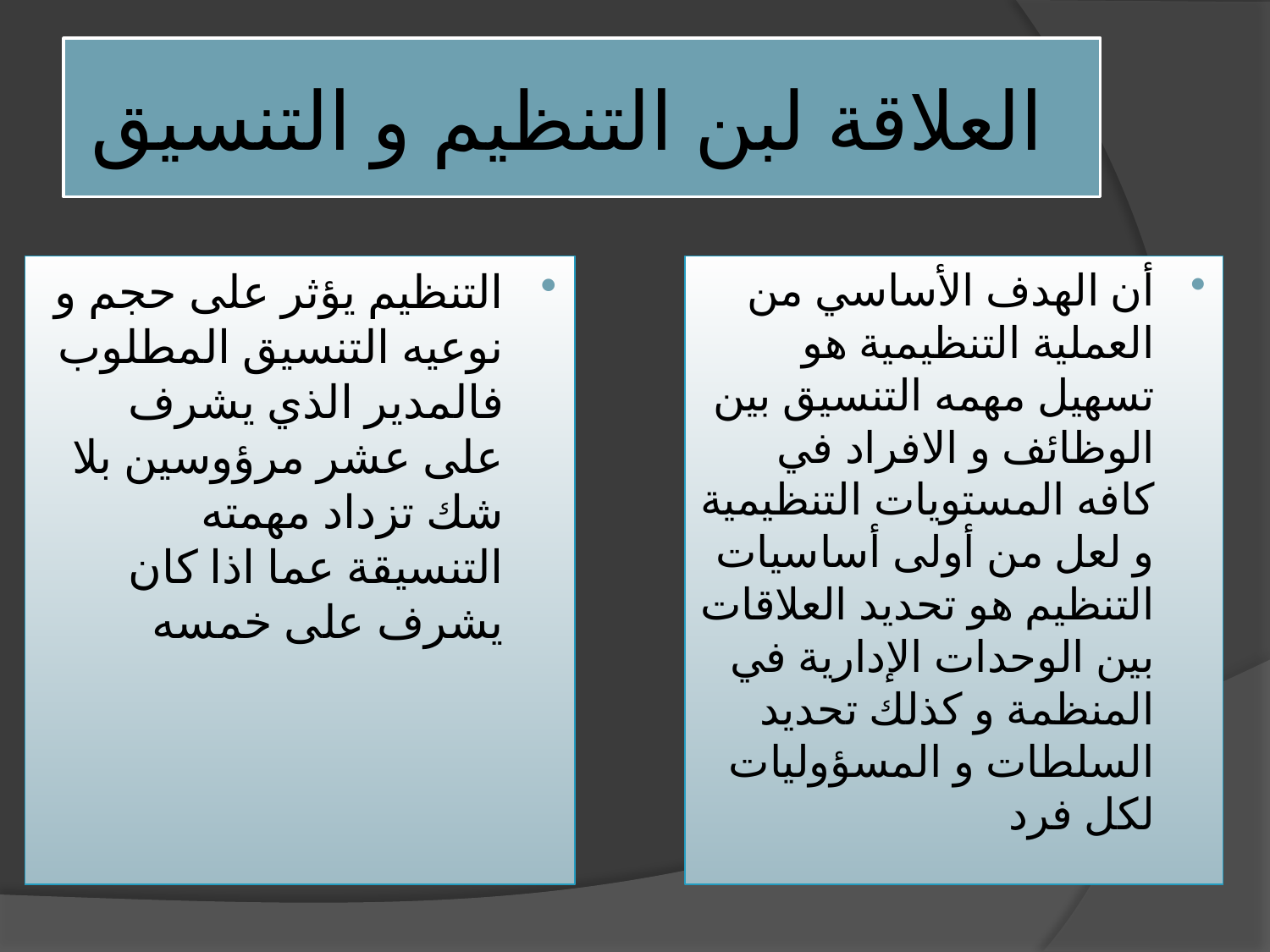

# العلاقة لبن التنظيم و التنسيق
أن الهدف الأساسي من العملية التنظيمية هو تسهيل مهمه التنسيق بين الوظائف و الافراد في كافه المستويات التنظيمية و لعل من أولى أساسيات التنظيم هو تحديد العلاقات بين الوحدات الإدارية في المنظمة و كذلك تحديد السلطات و المسؤوليات  لكل فرد
التنظيم يؤثر على حجم و نوعيه التنسيق المطلوب فالمدير الذي يشرف على عشر مرؤوسين بلا شك تزداد مهمته التنسيقة عما اذا كان يشرف على خمسه